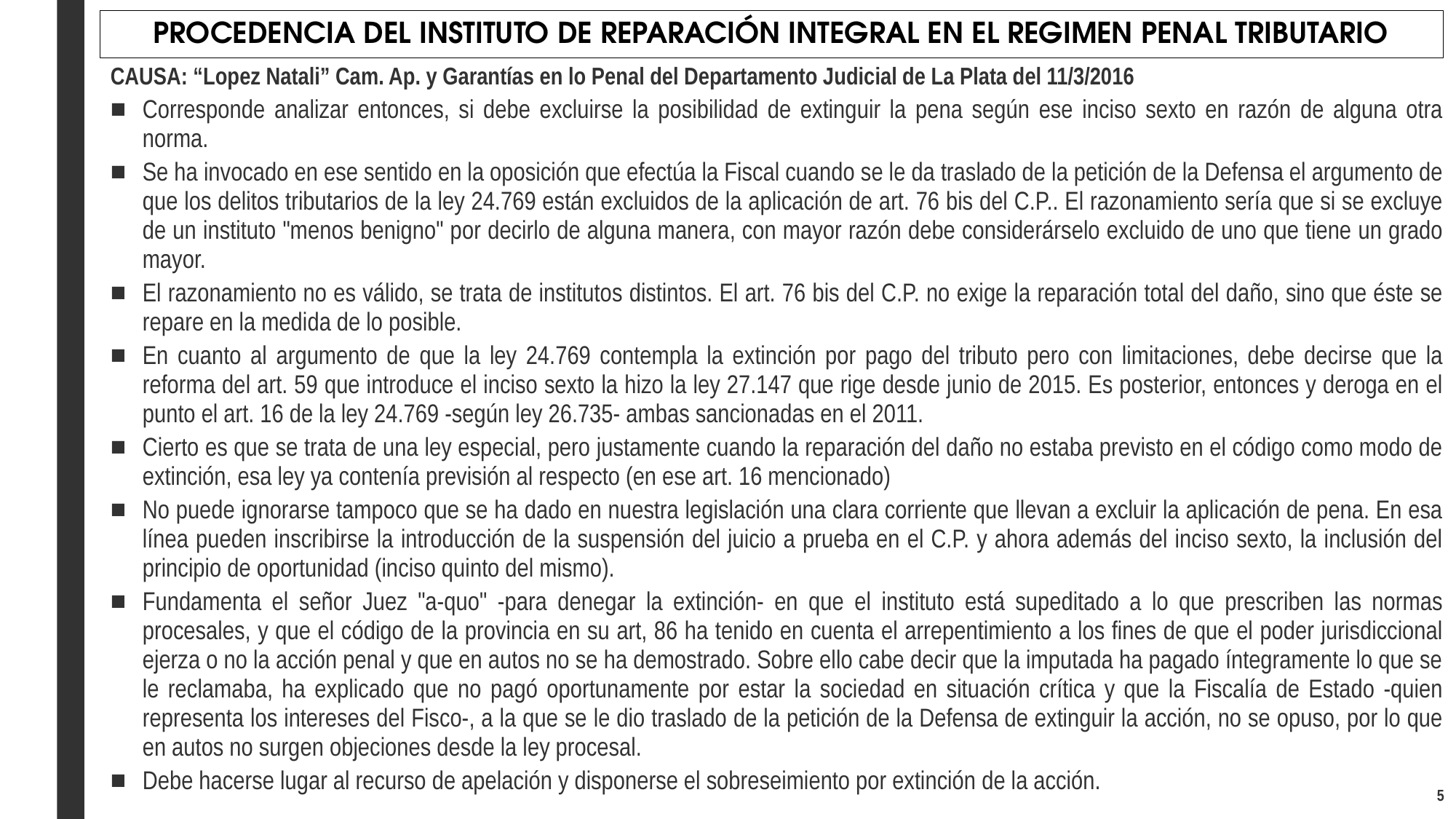

# PROCEDENCIA DEL INSTITUTO DE REPARACIÓN INTEGRAL EN EL REGIMEN PENAL TRIBUTARIO
CAUSA: “Lopez Natali” Cam. Ap. y Garantías en lo Penal del Departamento Judicial de La Plata del 11/3/2016
Corresponde analizar entonces, si debe excluirse la posibilidad de extinguir la pena según ese inciso sexto en razón de alguna otra norma.
Se ha invocado en ese sentido en la oposición que efectúa la Fiscal cuando se le da traslado de la petición de la Defensa el argumento de que los delitos tributarios de la ley 24.769 están excluidos de la aplicación de art. 76 bis del C.P.. El razonamiento sería que si se excluye de un instituto "menos benigno" por decirlo de alguna manera, con mayor razón debe considerárselo excluido de uno que tiene un grado mayor.
El razonamiento no es válido, se trata de institutos distintos. El art. 76 bis del C.P. no exige la reparación total del daño, sino que éste se repare en la medida de lo posible.
En cuanto al argumento de que la ley 24.769 contempla la extinción por pago del tributo pero con limitaciones, debe decirse que la reforma del art. 59 que introduce el inciso sexto la hizo la ley 27.147 que rige desde junio de 2015. Es posterior, entonces y deroga en el punto el art. 16 de la ley 24.769 -según ley 26.735- ambas sancionadas en el 2011.
Cierto es que se trata de una ley especial, pero justamente cuando la reparación del daño no estaba previsto en el código como modo de extinción, esa ley ya contenía previsión al respecto (en ese art. 16 mencionado)
No puede ignorarse tampoco que se ha dado en nuestra legislación una clara corriente que llevan a excluir la aplicación de pena. En esa línea pueden inscribirse la introducción de la suspensión del juicio a prueba en el C.P. y ahora además del inciso sexto, la inclusión del principio de oportunidad (inciso quinto del mismo).
Fundamenta el señor Juez "a-quo" -para denegar la extinción- en que el instituto está supeditado a lo que prescriben las normas procesales, y que el código de la provincia en su art, 86 ha tenido en cuenta el arrepentimiento a los fines de que el poder jurisdiccional ejerza o no la acción penal y que en autos no se ha demostrado. Sobre ello cabe decir que la imputada ha pagado íntegramente lo que se le reclamaba, ha explicado que no pagó oportunamente por estar la sociedad en situación crítica y que la Fiscalía de Estado -quien representa los intereses del Fisco-, a la que se le dio traslado de la petición de la Defensa de extinguir la acción, no se opuso, por lo que en autos no surgen objeciones desde la ley procesal.
Debe hacerse lugar al recurso de apelación y disponerse el sobreseimiento por extinción de la acción.
5